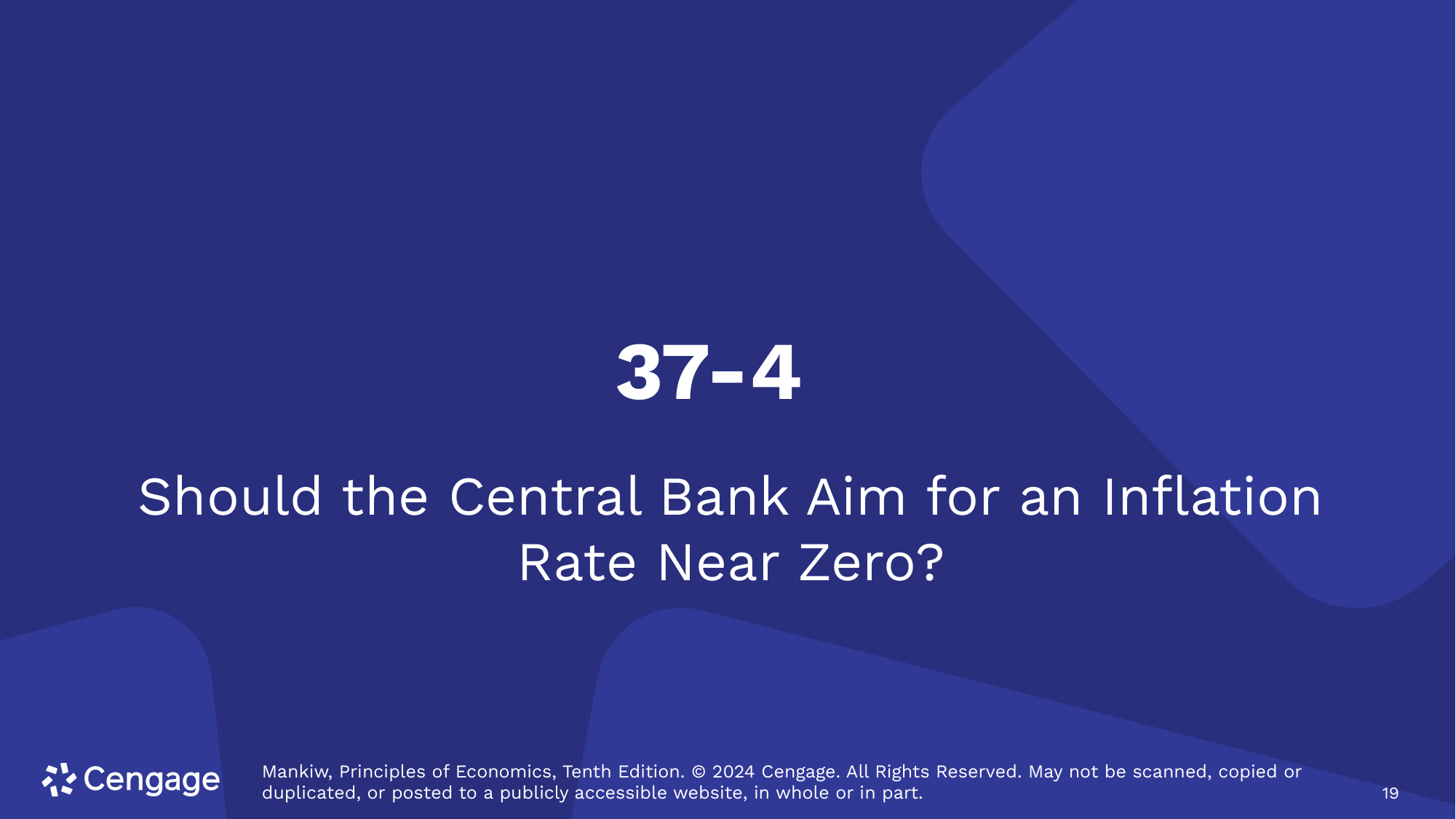

# 37-4
Should the Central Bank Aim for an Inflation Rate Near Zero?